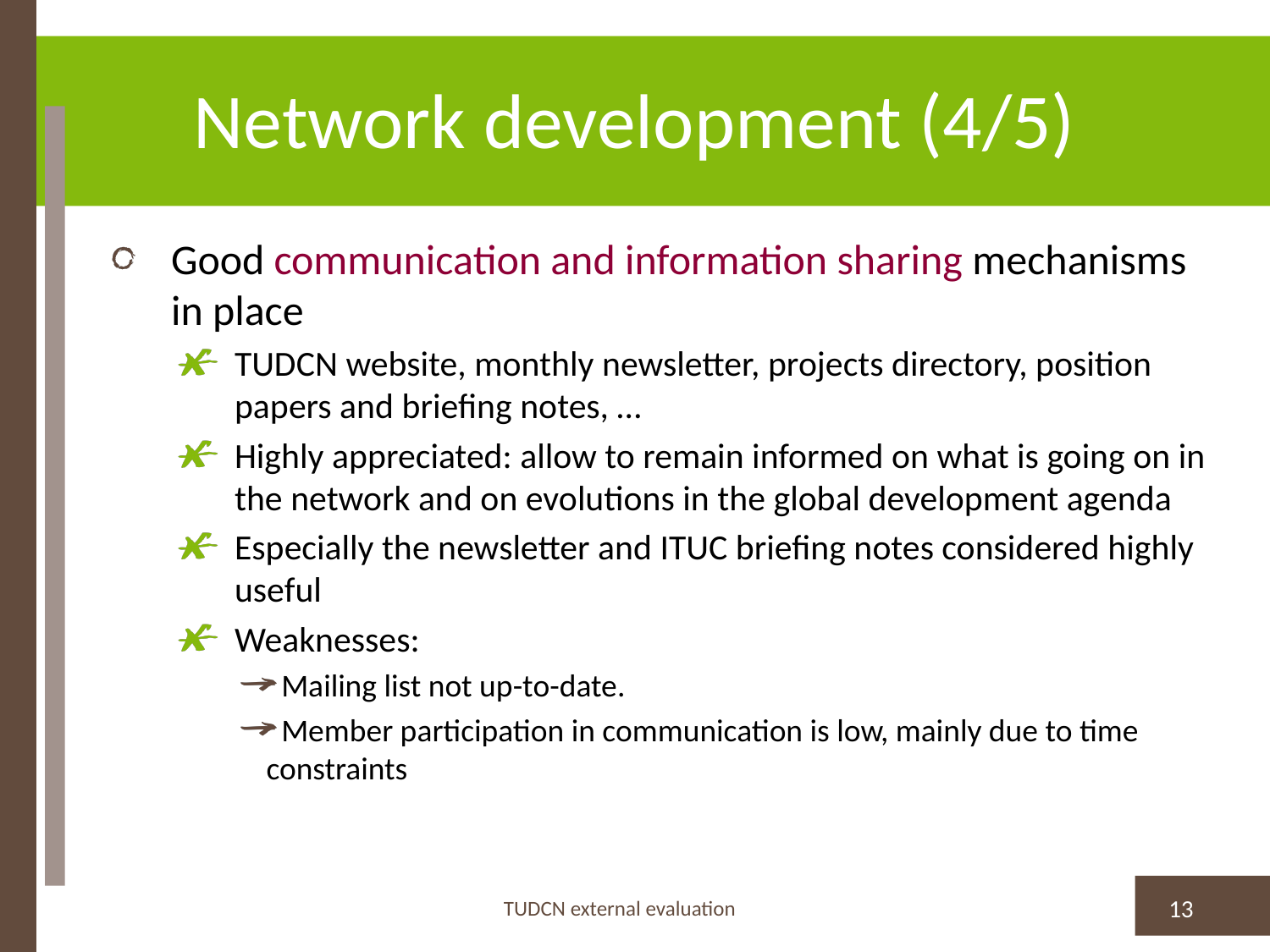

# Network development (4/5)
Good communication and information sharing mechanisms in place
TUDCN website, monthly newsletter, projects directory, position papers and briefing notes, …
Highly appreciated: allow to remain informed on what is going on in the network and on evolutions in the global development agenda
Especially the newsletter and ITUC briefing notes considered highly useful
Weaknesses:
Mailing list not up-to-date.
Member participation in communication is low, mainly due to time constraints
TUDCN external evaluation
13